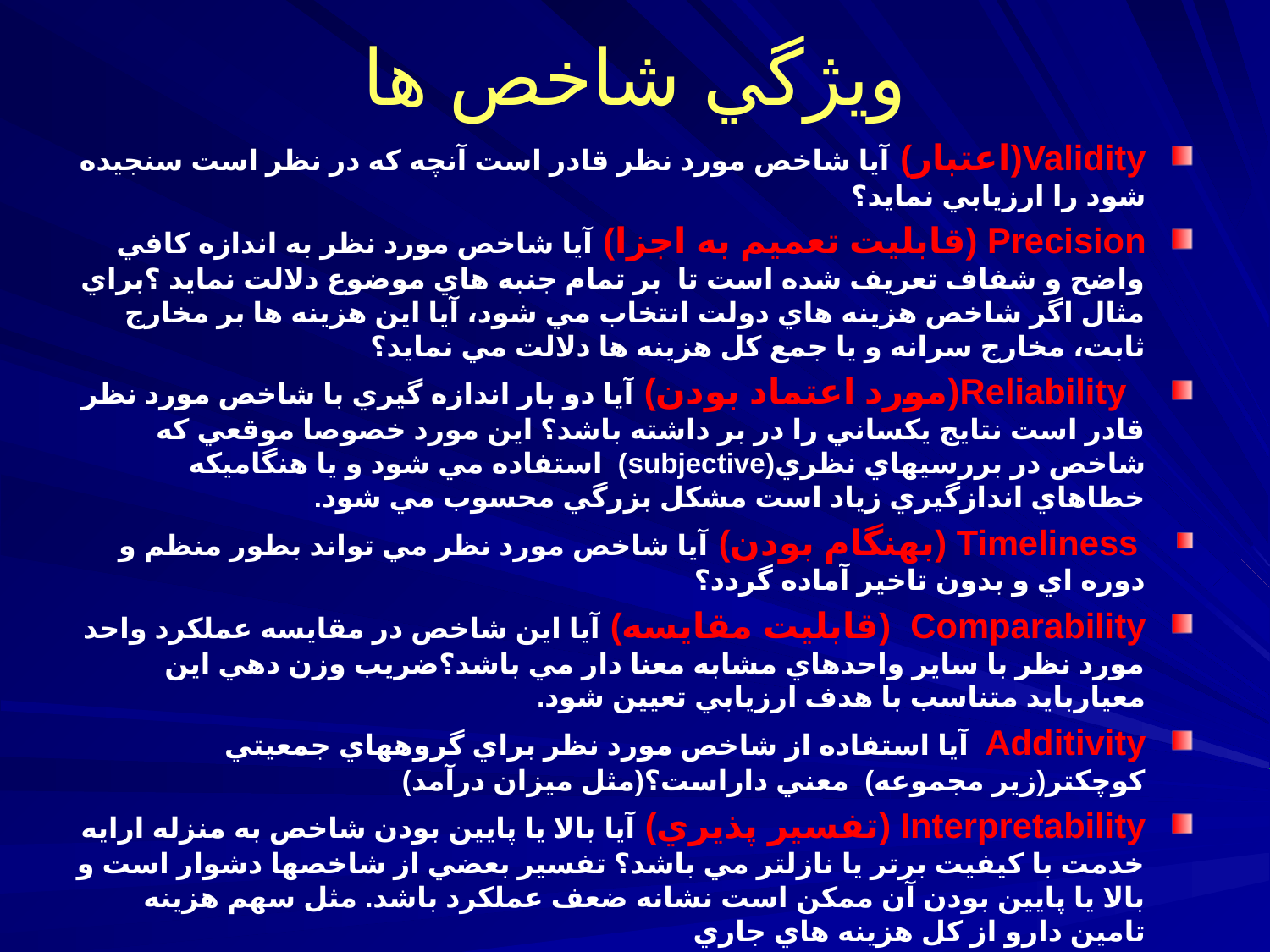

وي‍ژگي شاخص ها
Validity(اعتبار) آيا شاخص مورد نظر قادر است آنچه كه در نظر است سنجيده شود را ارزيابي نمايد؟
Precision (قابليت تعميم به اجزا) آيا شاخص مورد نظر به اندازه كافي واضح و شفاف تعريف شده است تا  بر تمام جنبه هاي موضوع دلالت نمايد ؟براي مثال اگر شاخص هزينه هاي دولت انتخاب مي شود، آيا اين هزينه ها بر مخارج ثابت، مخارج سرانه و يا جمع كل هزينه ها دلالت مي نمايد؟
  Reliability(مورد اعتماد بودن) آيا دو بار اندازه گيري با شاخص مورد نظر قادر است نتايج يكساني را در بر داشته باشد؟ اين مورد خصوصا موقعي كه شاخص در بررسيهاي نظري(subjective)  استفاده مي شود و يا هنگاميكه خطاهاي اندازگيري زياد است مشكل بزرگي محسوب مي شود.
 Timeliness (بهنگام بودن) آيا شاخص مورد نظر مي تواند بطور منظم و دوره اي و بدون تاخير آماده گردد؟
Comparability  (قابليت مقايسه) آيا اين شاخص در مقايسه عملكرد واحد مورد نظر با ساير واحدهاي مشابه معنا دار مي باشد؟ضريب وزن دهي اين معياربايد متناسب با هدف ارزيابي تعيين شود.
Additivity  آيا استفاده از شاخص مورد نظر براي گروههاي جمعيتي كوچكتر(زير مجموعه)  معني داراست؟(مثل ميزان درآمد)
Interpretability (تفسير پذيري) آيا بالا يا پايين بودن شاخص به منزله ارايه خدمت با كيفيت برتر يا نازلتر مي باشد؟ تفسير بعضي از شاخصها دشوار است و بالا يا پايين بودن آن ممكن است نشانه ضعف عملكرد باشد. مثل سهم هزينه تامين دارو از كل هزينه هاي جاري
 Cost  )هزينه( آيا هزينه تعيين شاخص قابل تهيه است؟ بايد توجه داشت كه اغلب بين هزينه از يك سو و قابليت اعتماد و اعتبار و نيز بهنگام بودن شاخص از سويي ديگر تناسب اجتناب ناپذيري برقرار است